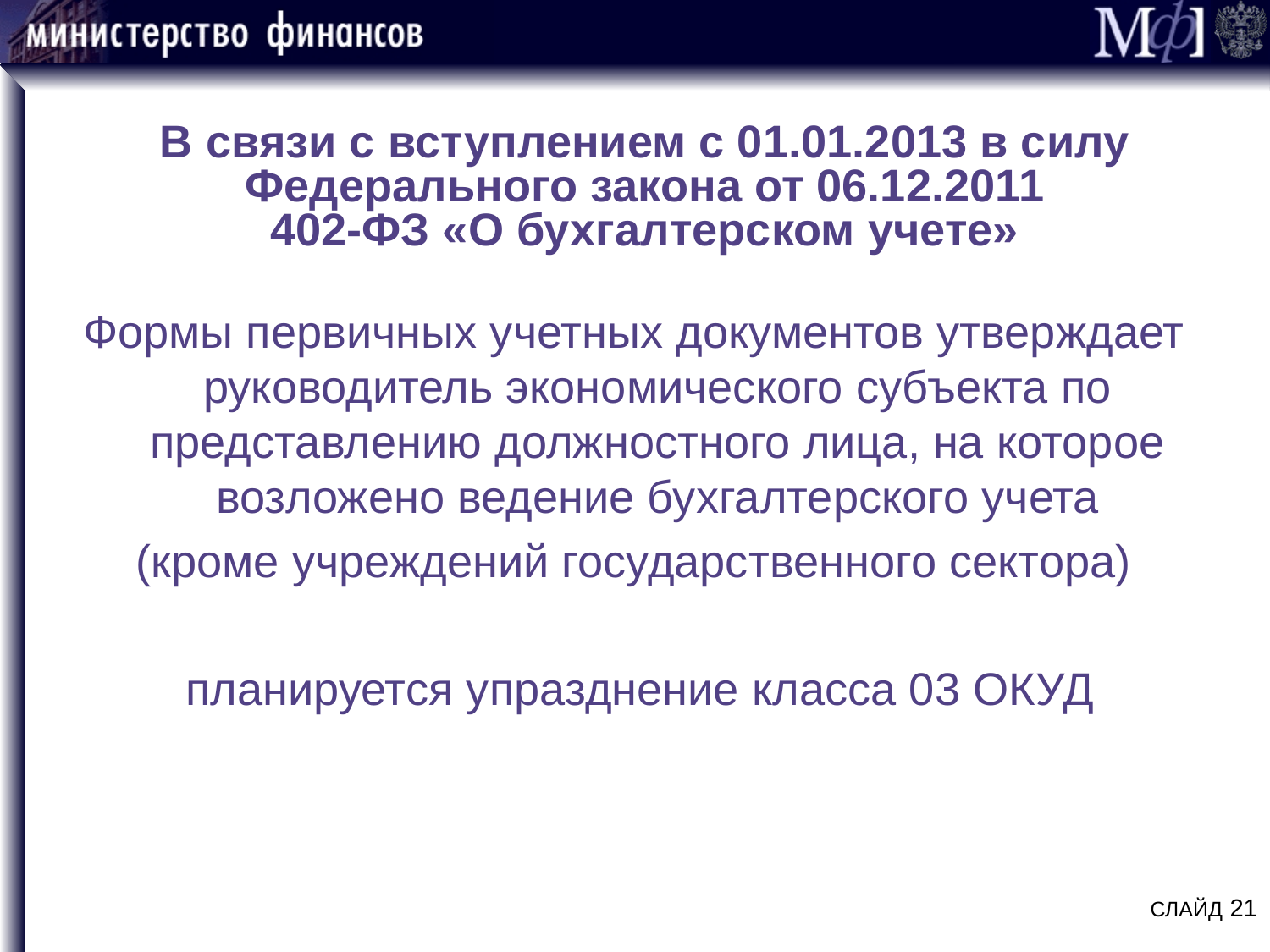

# В связи с вступлением с 01.01.2013 в силу Федерального закона от 06.12.2011 402-ФЗ «О бухгалтерском учете»
Формы первичных учетных документов утверждает руководитель экономического субъекта по представлению должностного лица, на которое возложено ведение бухгалтерского учета
(кроме учреждений государственного сектора)

 планируется упразднение класса 03 ОКУД
СЛАЙД 21